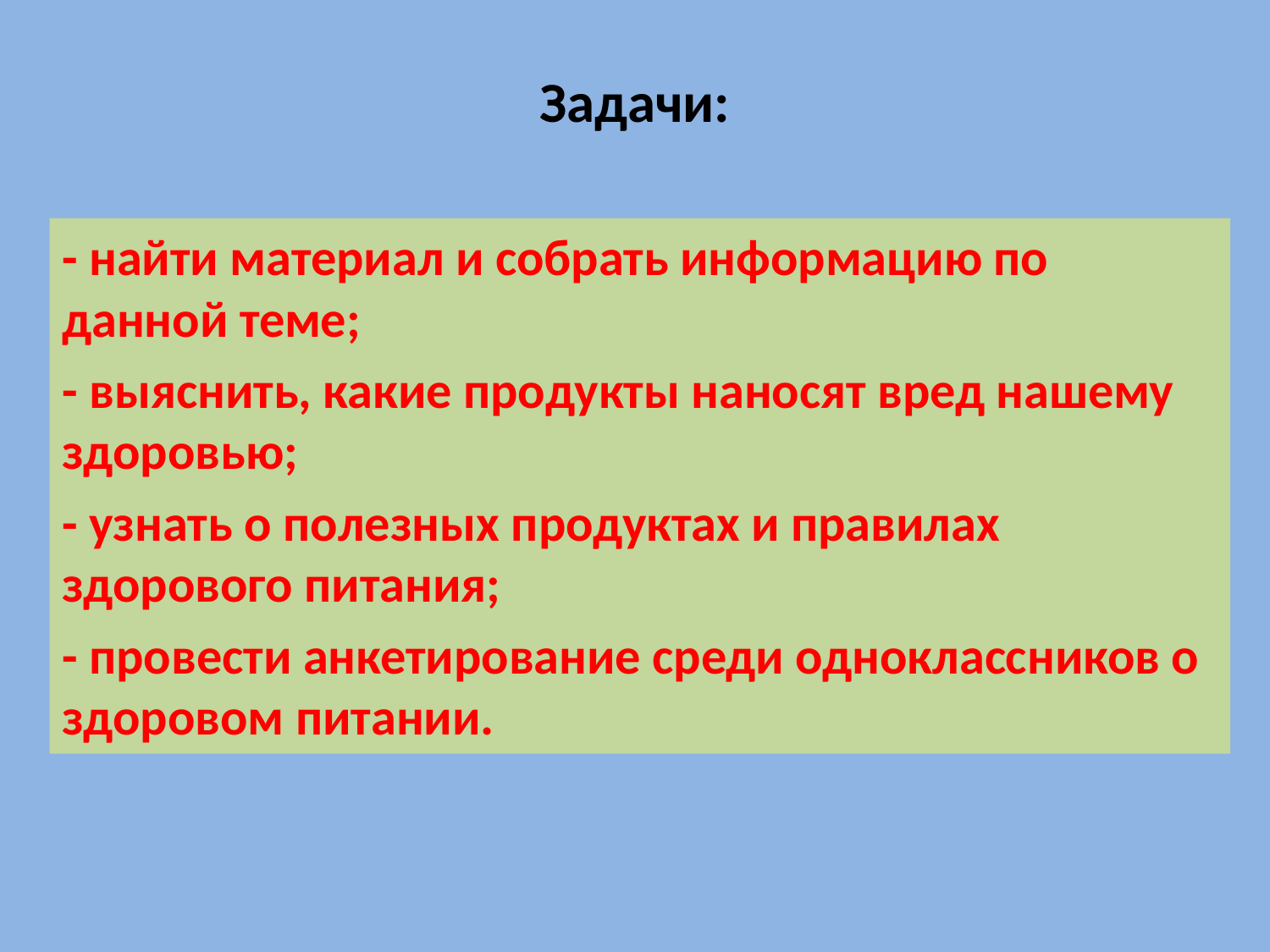

# Задачи:
- найти материал и собрать информацию по данной теме;
- выяснить, какие продукты наносят вред нашему здоровью;
- узнать о полезных продуктах и правилах здорового питания;
- провести анкетирование среди одноклассников о здоровом питании.